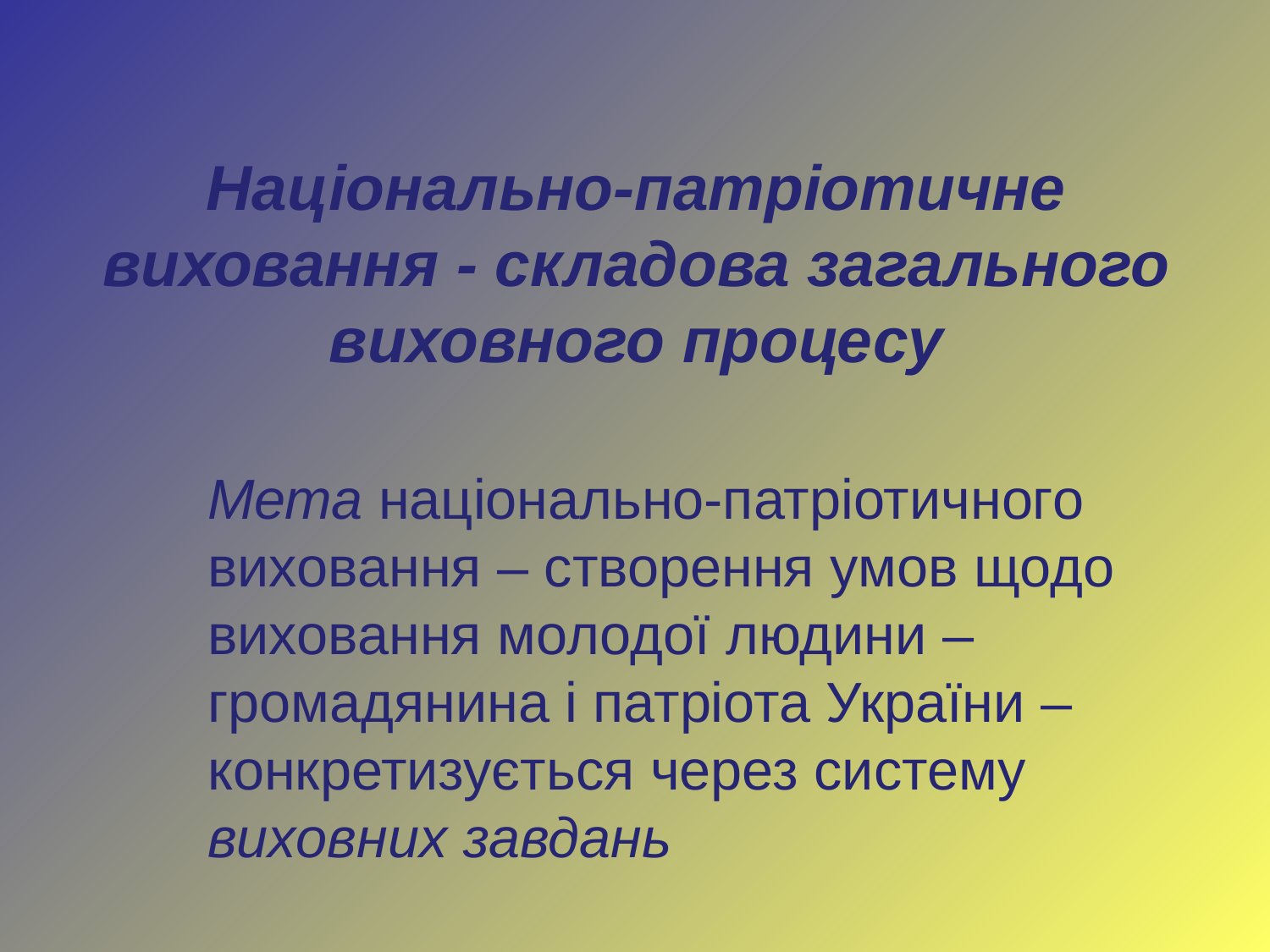

# Національно-патріотичне виховання - складова загального виховного процесу
Мета національно-патріотичного виховання – створення умов щодо виховання молодої людини – громадянина і патріота України – конкретизується через систему виховних завдань